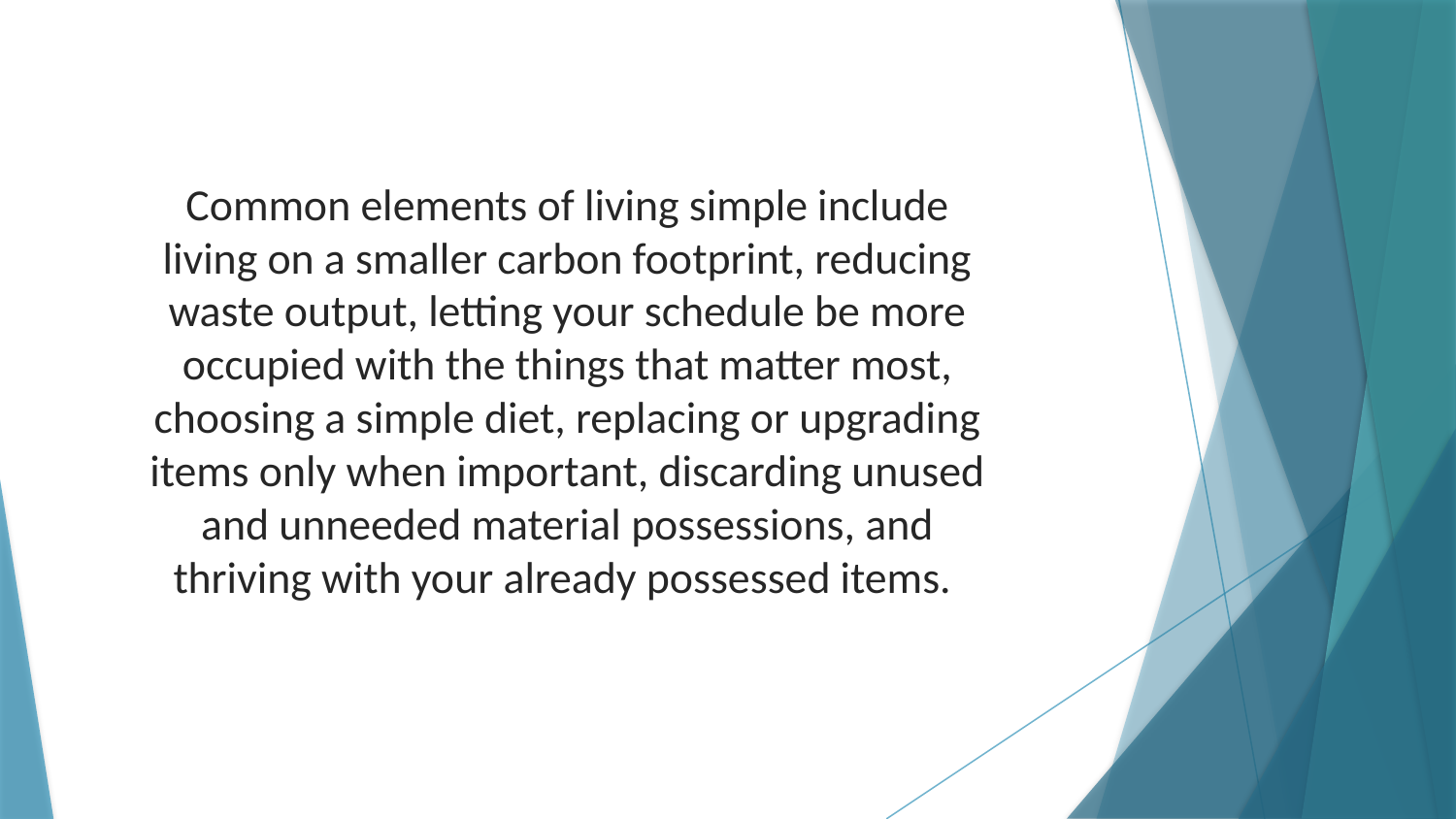

Common elements of living simple include living on a smaller carbon footprint, reducing waste output, letting your schedule be more occupied with the things that matter most, choosing a simple diet, replacing or upgrading items only when important, discarding unused and unneeded material possessions, and thriving with your already possessed items.